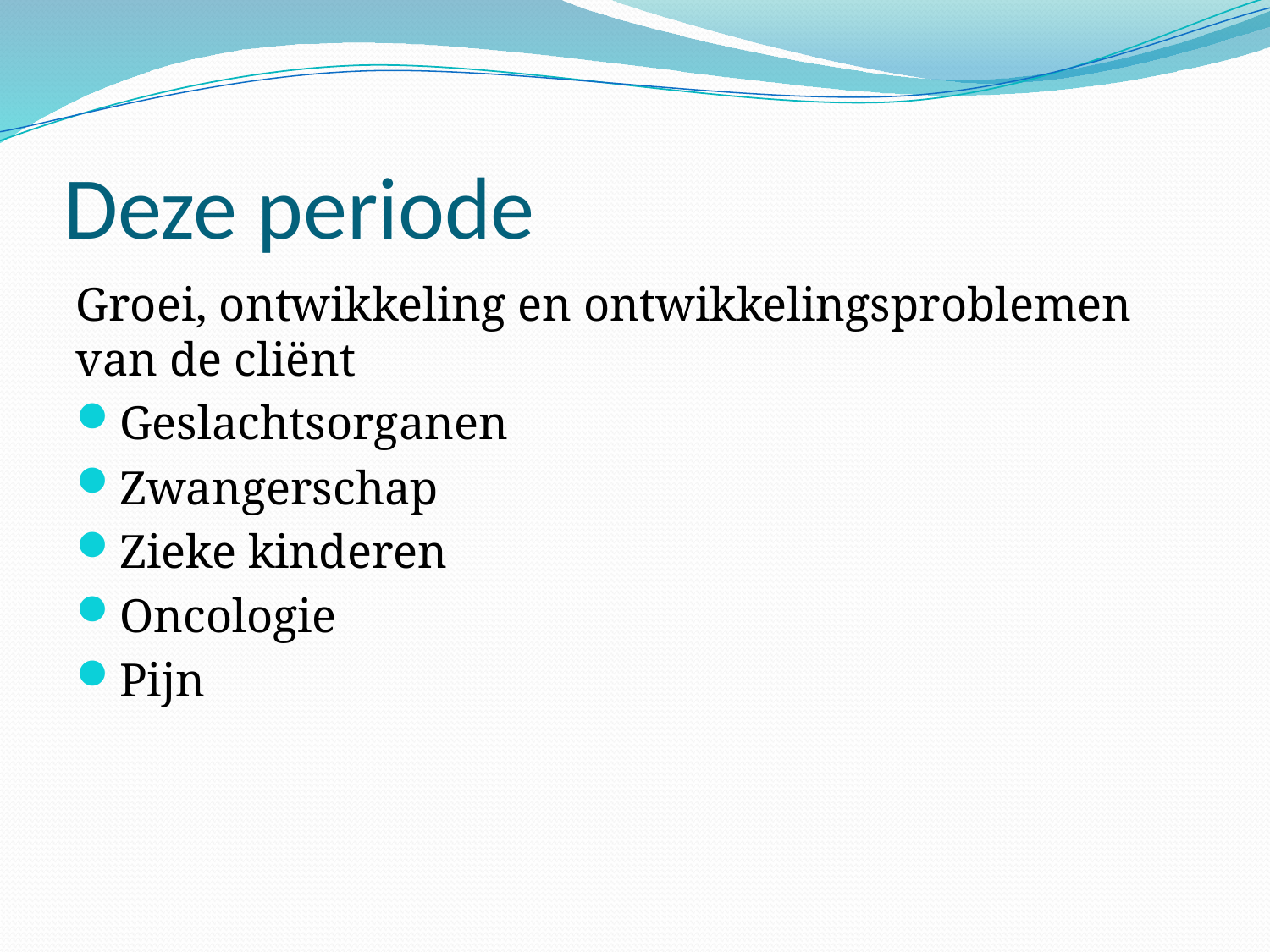

# Deze periode
Groei, ontwikkeling en ontwikkelingsproblemen van de cliënt
Geslachtsorganen
Zwangerschap
Zieke kinderen
Oncologie
Pijn